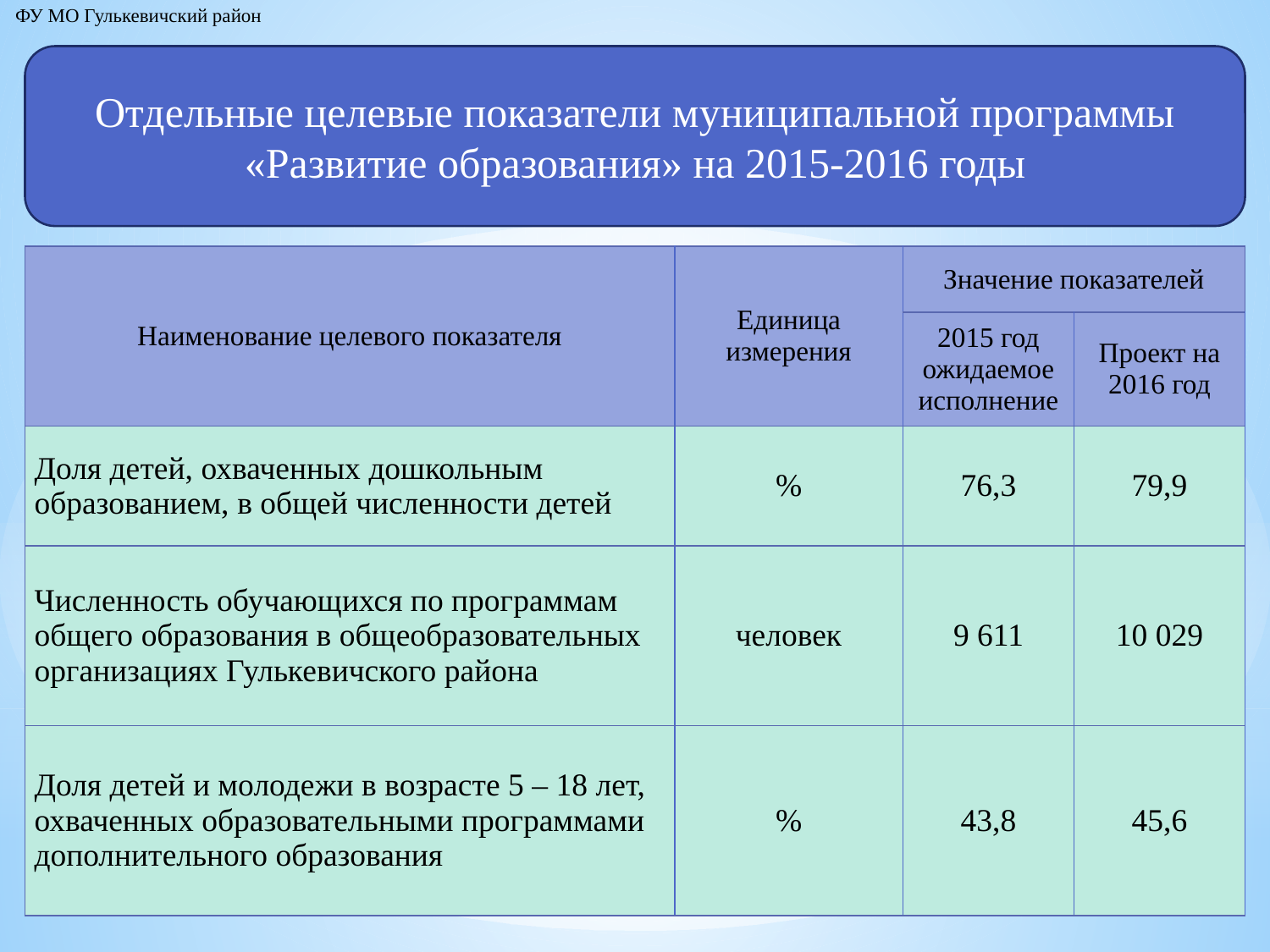

ФУ МО Гулькевичский район
Отдельные целевые показатели муниципальной программы «Развитие образования» на 2015-2016 годы
| Наименование целевого показателя | Единица измерения | Значение показателей |  |
| --- | --- | --- | --- |
|  |  | 2015 год ожидаемое исполнение | Проект на 2016 год |
| Доля детей, охваченных дошкольным образованием, в общей численности детей | % | 76,3 | 79,9 |
| Численность обучающихся по программам общего образования в общеобразовательных организациях Гулькевичского района | человек | 9 611 | 10 029 |
| Доля детей и молодежи в возрасте 5 – 18 лет, охваченных образовательными программами дополнительного образования | % | 43,8 | 45,6 |